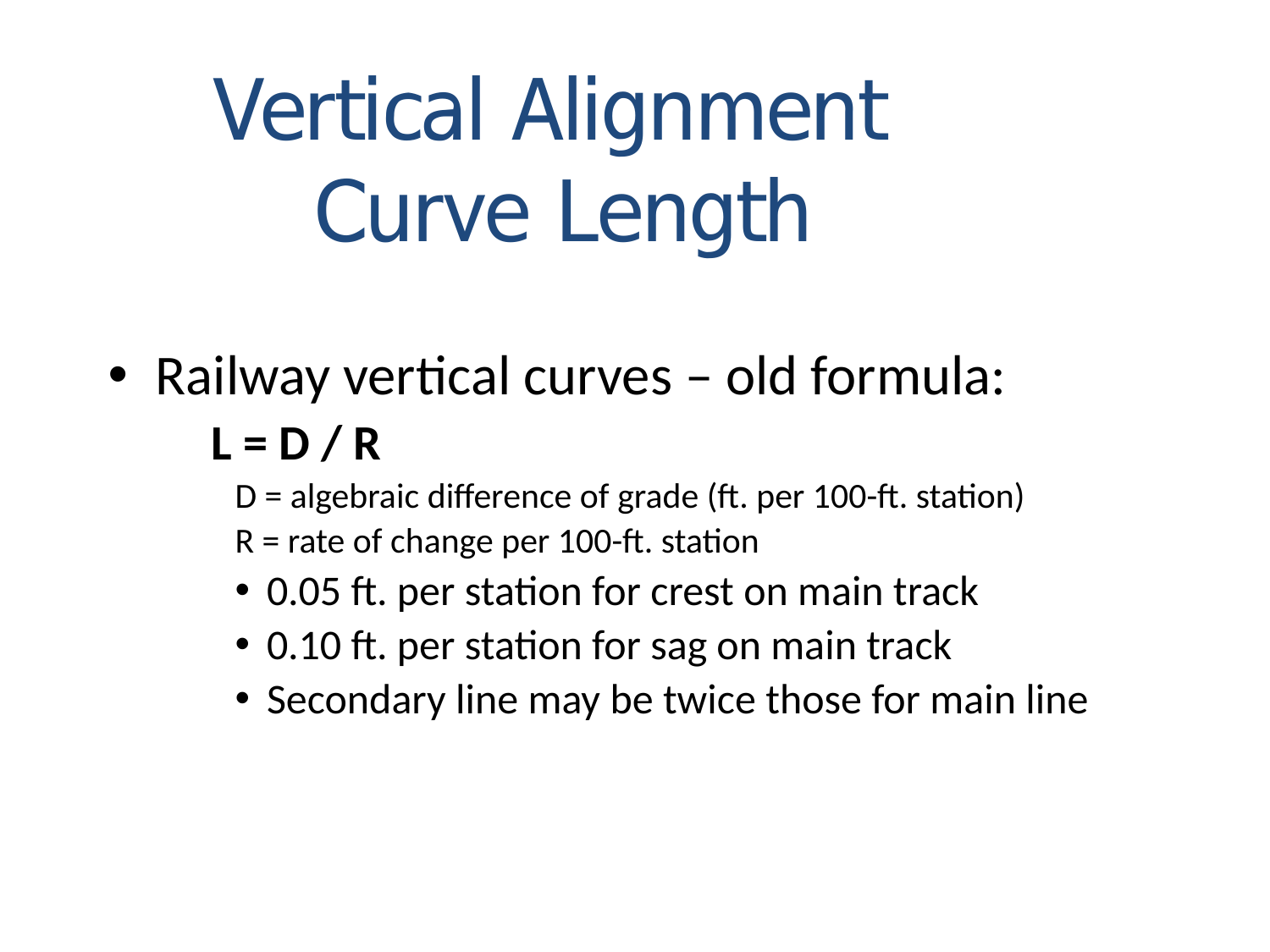

Vertical Alignment
Curve Length
Railway vertical curves – old formula:
	L = D / R
D = algebraic difference of grade (ft. per 100-ft. station)
R = rate of change per 100-ft. station
0.05 ft. per station for crest on main track
0.10 ft. per station for sag on main track
Secondary line may be twice those for main line